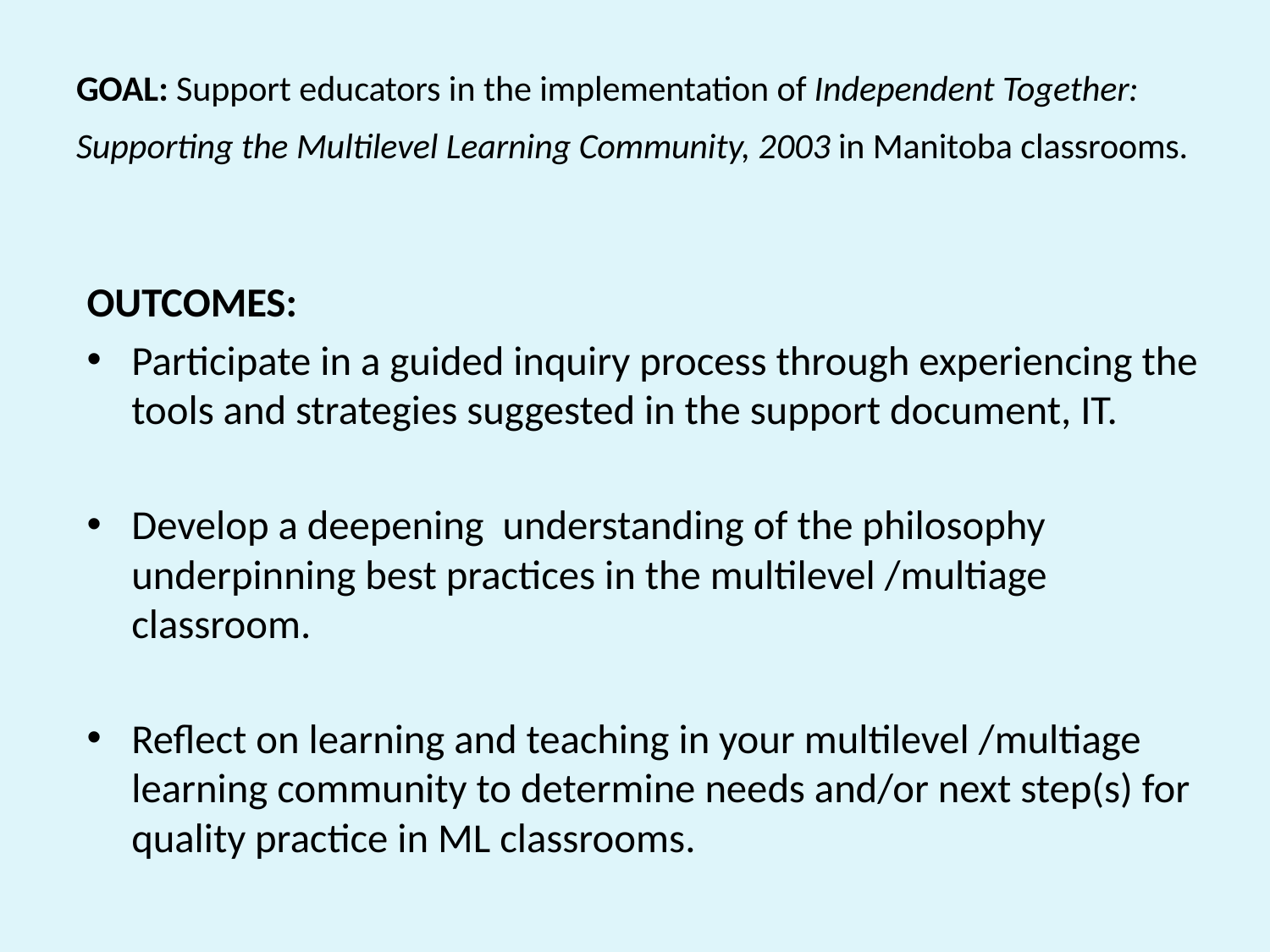

# GOAL: Support educators in the implementation of Independent Together: Supporting the Multilevel Learning Community, 2003 in Manitoba classrooms.
OUTCOMES:
Participate in a guided inquiry process through experiencing the tools and strategies suggested in the support document, IT.

Develop a deepening  understanding of the philosophy underpinning best practices in the multilevel /multiage classroom.

Reflect on learning and teaching in your multilevel /multiage learning community to determine needs and/or next step(s) for quality practice in ML classrooms.